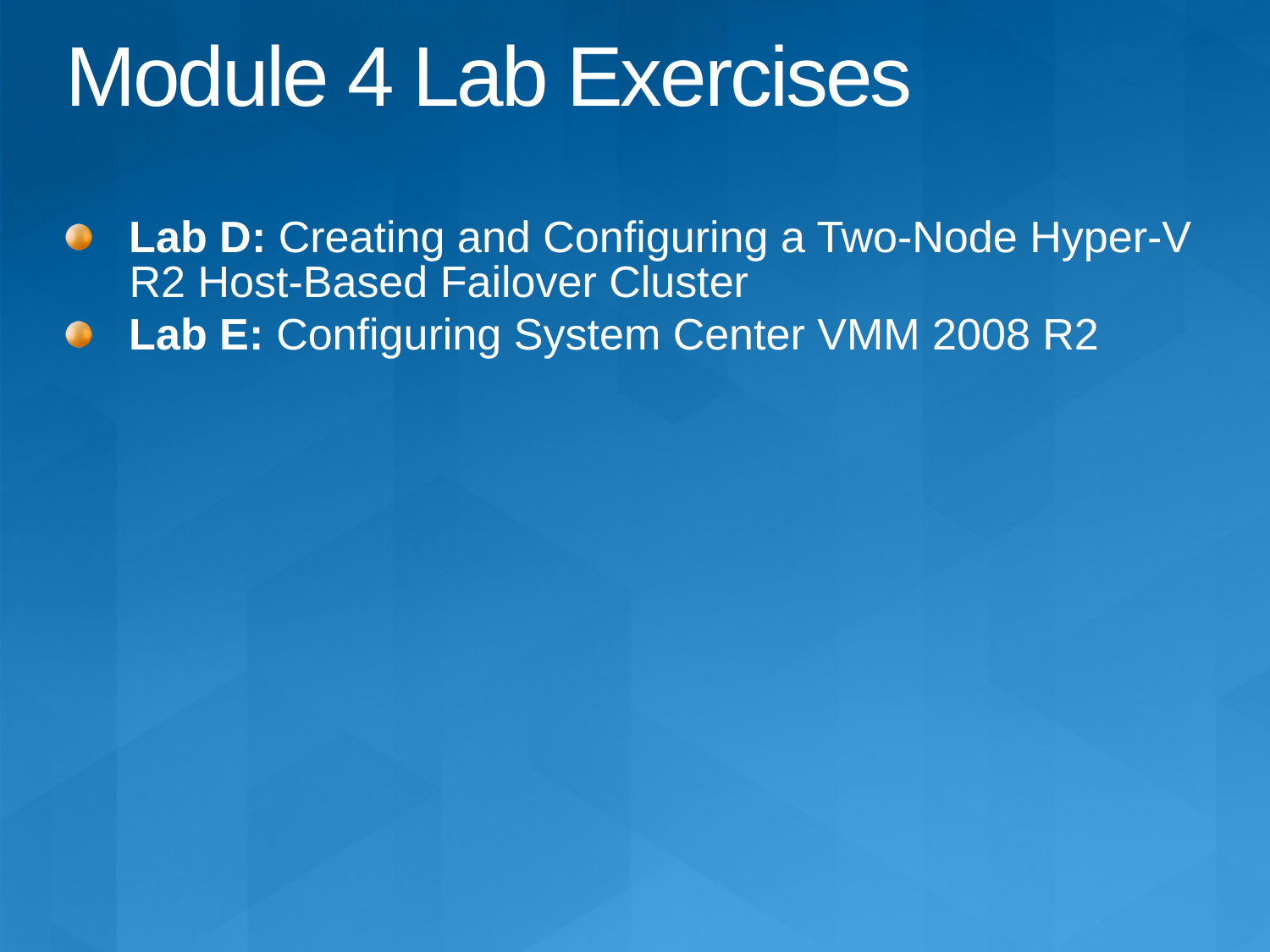

Module 4 Lab Exercises
Lab D: Creating and Configuring a Two-Node Hyper-V R2 Host-Based Failover Cluster
Lab E: Configuring System Center VMM 2008 R2